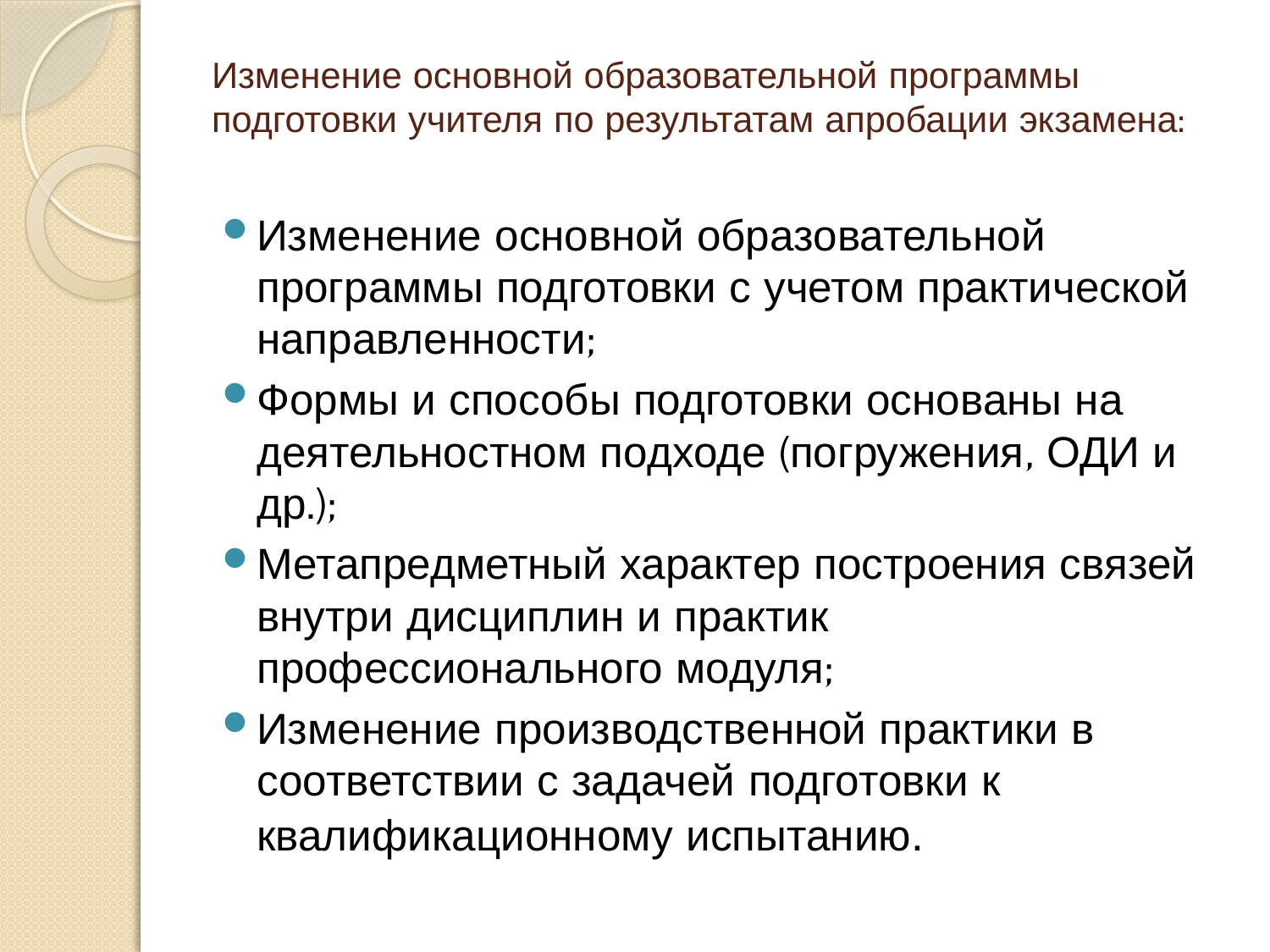

# Изменение основной образовательной программы подготовки учителя по результатам апробации экзамена:
Изменение основной образовательной программы подготовки с учетом практической направленности;
Формы и способы подготовки основаны на деятельностном подходе (погружения, ОДИ и др.);
Метапредметный характер построения связей внутри дисциплин и практик профессионального модуля;
Изменение производственной практики в соответствии с задачей подготовки к квалификационному испытанию.